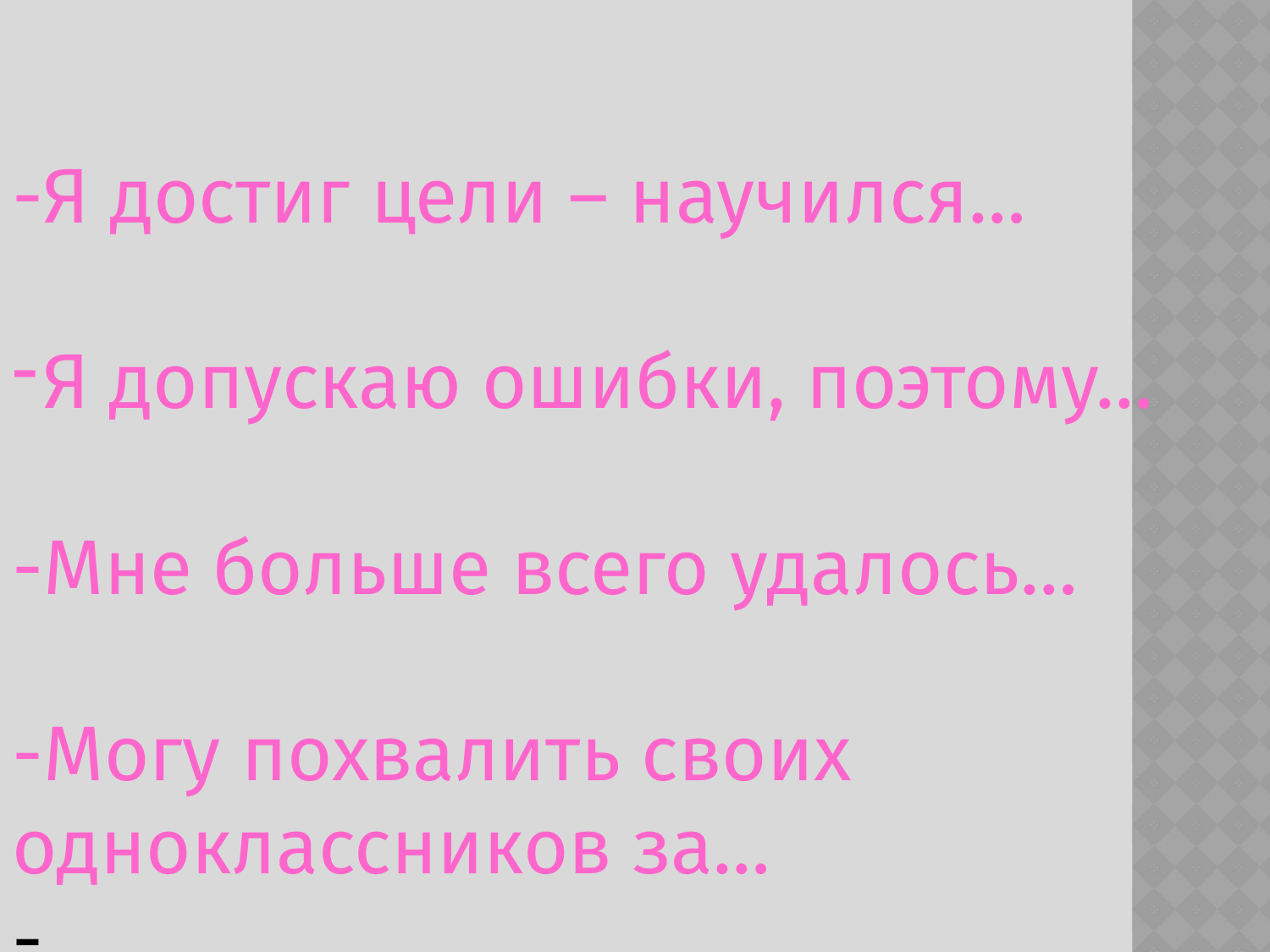

-Я достиг цели – научился…

Я допускаю ошибки, поэтому…

-Мне больше всего удалось…

-Могу похвалить своих одноклассников за…
-